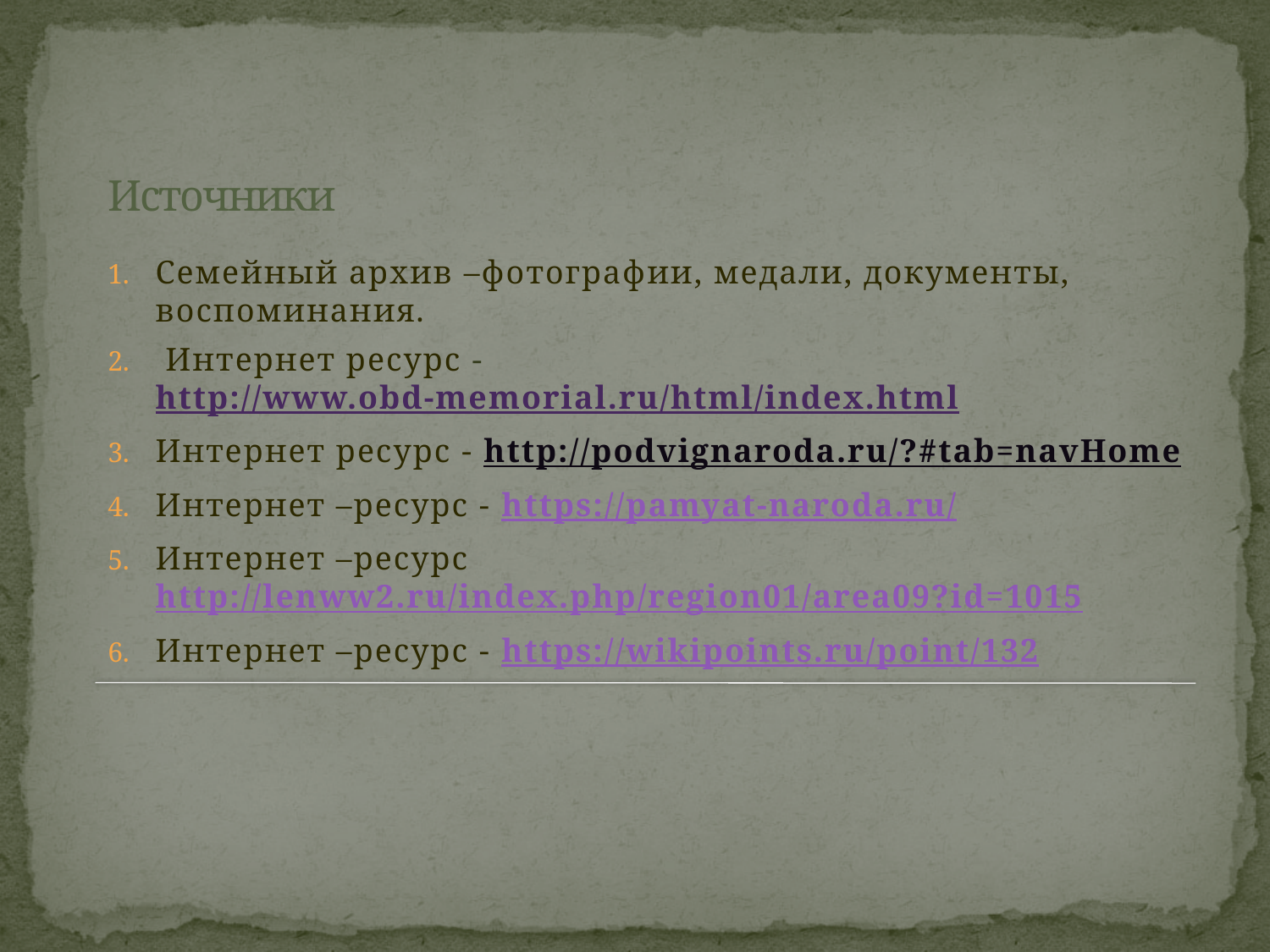

# Источники
Семейный архив –фотографии, медали, документы, воспоминания.
 Интернет ресурс - http://www.obd-memorial.ru/html/index.html
Интернет ресурс - http://podvignaroda.ru/?#tab=navHome
Интернет –ресурс - https://pamyat-naroda.ru/
Интернет –ресурс http://lenww2.ru/index.php/region01/area09?id=1015
Интернет –ресурс - https://wikipoints.ru/point/132